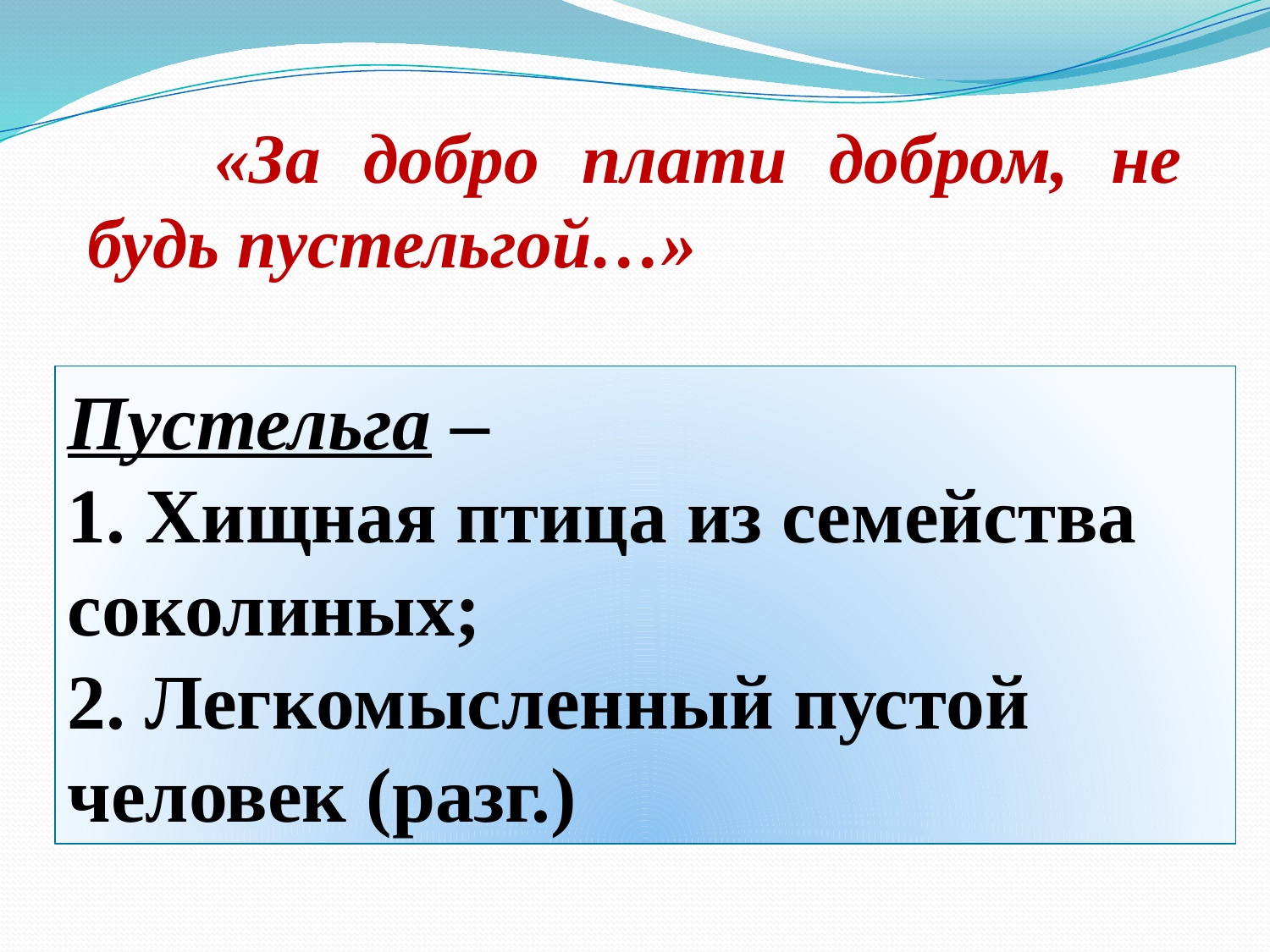

«За добро плати добром, не будь пустельгой…»
Пустельга –
1. Хищная птица из семейства соколиных;
2. Легкомысленный пустой человек (разг.)